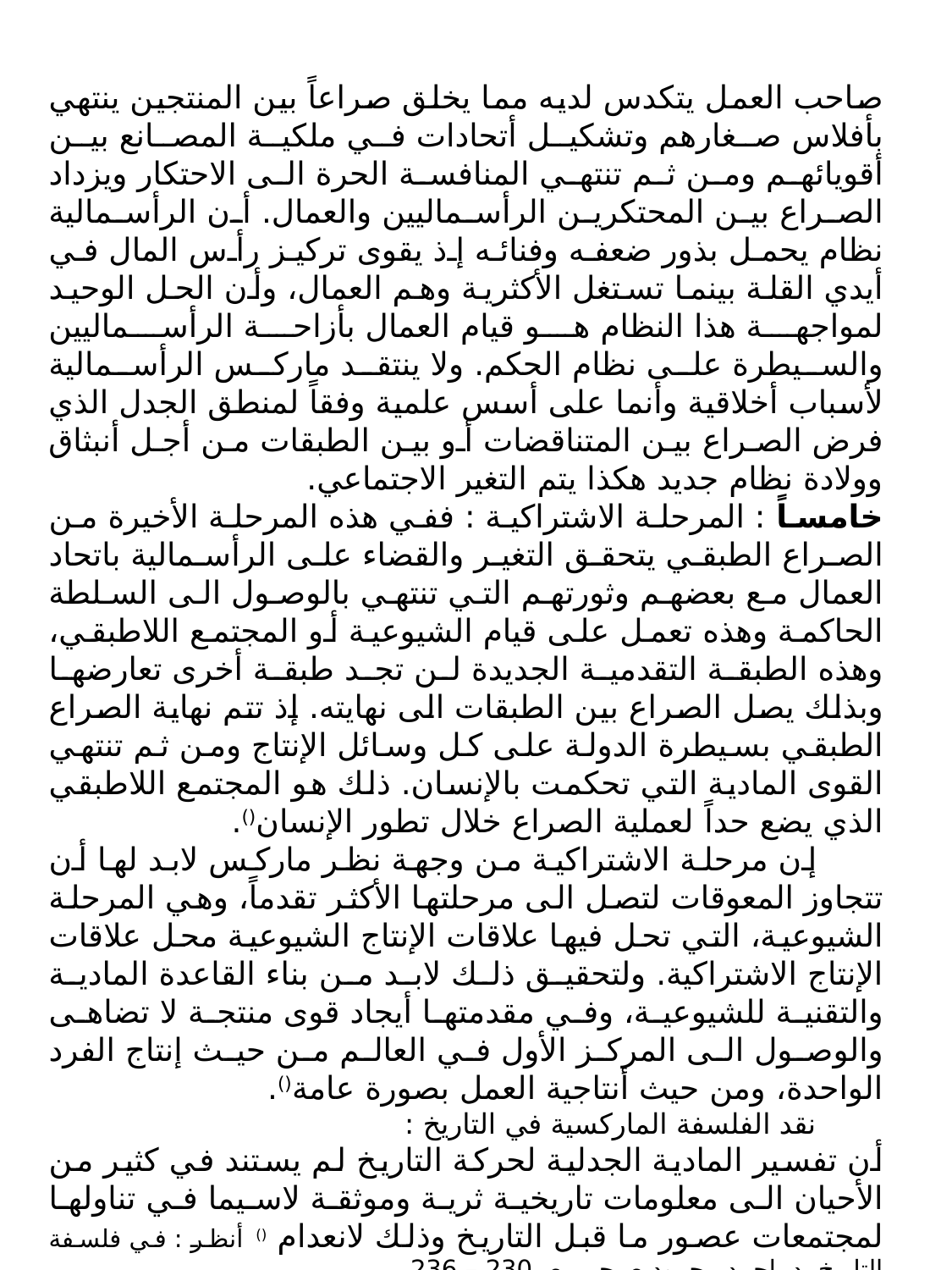

صاحب العمل يتكدس لديه مما يخلق صراعاً بين المنتجين ينتهي بأفلاس صغارهم وتشكيل أتحادات في ملكية المصانع بين أقويائهم ومن ثم تنتهي المنافسة الحرة الى الاحتكار ويزداد الصراع بين المحتكرين الرأسماليين والعمال. أن الرأسمالية نظام يحمل بذور ضعفه وفنائه إذ يقوى تركيز رأس المال في أيدي القلة بينما تستغل الأكثرية وهم العمال، وأن الحل الوحيد لمواجهة هذا النظام هو قيام العمال بأزاحة الرأسماليين والسيطرة على نظام الحكم. ولا ينتقد ماركس الرأسمالية لأسباب أخلاقية وأنما على أسس علمية وفقاً لمنطق الجدل الذي فرض الصراع بين المتناقضات أو بين الطبقات من أجل أنبثاق وولادة نظام جديد هكذا يتم التغير الاجتماعي.
خامساً : المرحلة الاشتراكية : ففي هذه المرحلة الأخيرة من الصراع الطبقي يتحقق التغير والقضاء على الرأسمالية باتحاد العمال مع بعضهم وثورتهم التي تنتهي بالوصول الى السلطة الحاكمة وهذه تعمل على قيام الشيوعية أو المجتمع اللاطبقي، وهذه الطبقة التقدمية الجديدة لن تجد طبقة أخرى تعارضها وبذلك يصل الصراع بين الطبقات الى نهايته. إذ تتم نهاية الصراع الطبقي بسيطرة الدولة على كل وسائل الإنتاج ومن ثم تنتهي القوى المادية التي تحكمت بالإنسان. ذلك هو المجتمع اللاطبقي الذي يضع حداً لعملية الصراع خلال تطور الإنسان().
إن مرحلة الاشتراكية من وجهة نظر ماركس لابد لها أن تتجاوز المعوقات لتصل الى مرحلتها الأكثر تقدماً، وهي المرحلة الشيوعية، التي تحل فيها علاقات الإنتاج الشيوعية محل علاقات الإنتاج الاشتراكية. ولتحقيق ذلك لابد من بناء القاعدة المادية والتقنية للشيوعية، وفي مقدمتها أيجاد قوى منتجة لا تضاهى والوصول الى المركز الأول في العالم من حيث إنتاج الفرد الواحدة، ومن حيث أنتاجية العمل بصورة عامة().
نقد الفلسفة الماركسية في التاريخ :
أن تفسير المادية الجدلية لحركة التاريخ لم يستند في كثير من الأحيان الى معلومات تاريخية ثرية وموثقة لاسيما في تناولها لمجتمعات عصور ما قبل التاريخ وذلك لانعدام ()  أنظر : في فلسفة التاريخ، د. احمد محمود صبحي، ص230 – 236.
()  أنظر : فلسفة التاريخ مباحث نظرية، د. جميل موسى النجار، ص226.